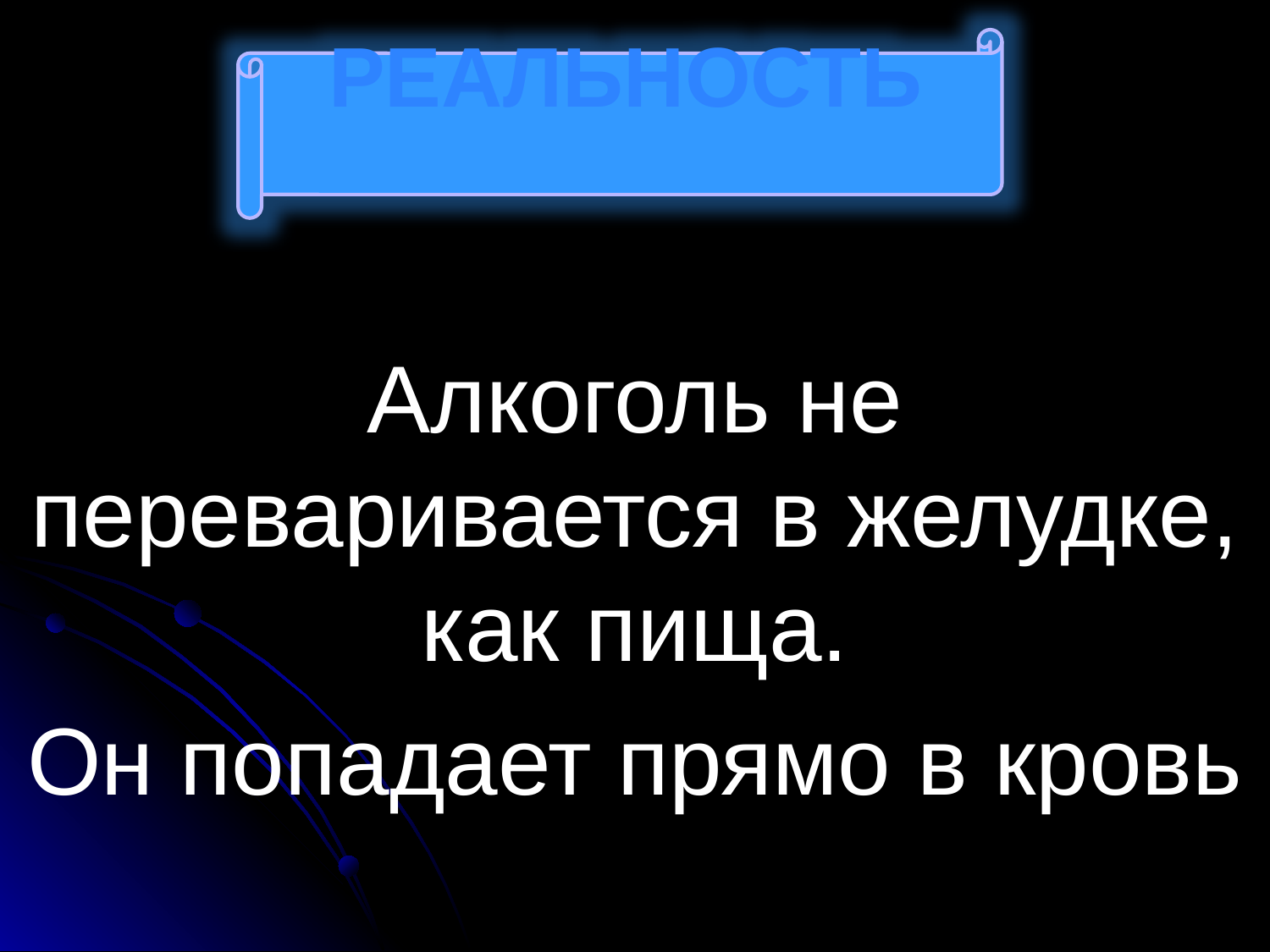

Реальность

Алкоголь не переваривается в желудке, как пища.
Он попадает прямо в кровь